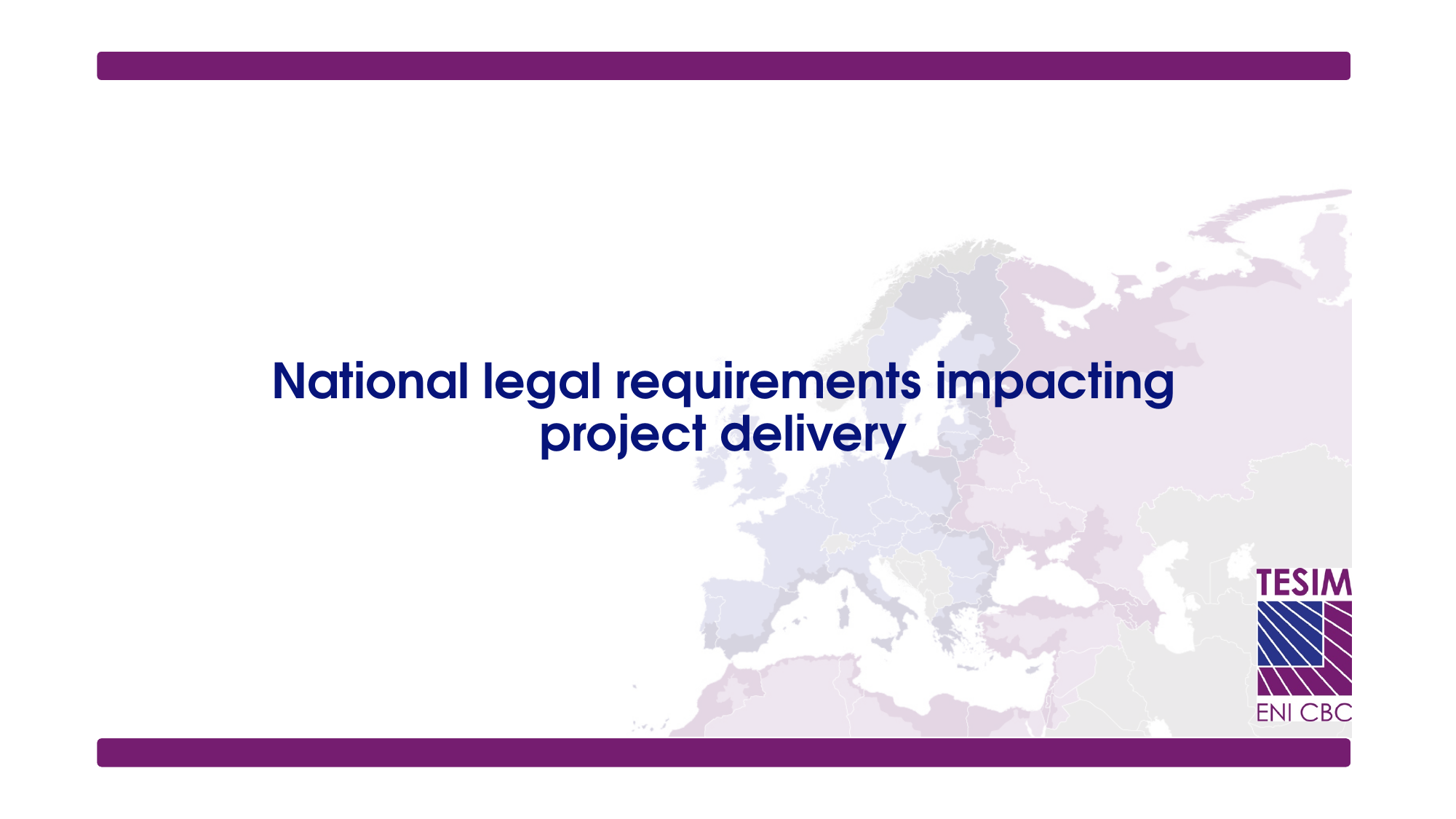

# National legal requirements impacting project delivery